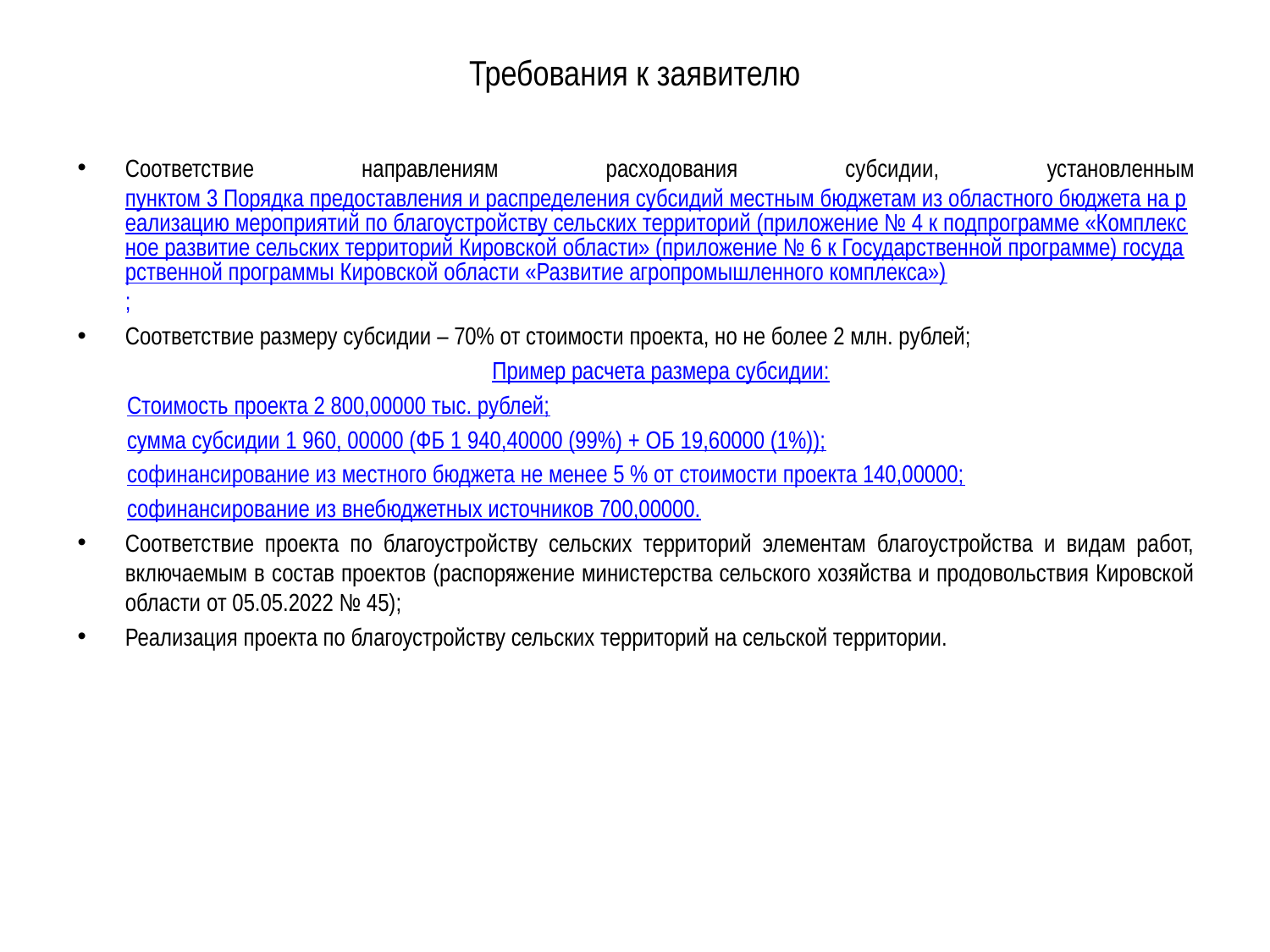

# Требования к заявителю
Соответствие направлениям расходования субсидии, установленным пунктом 3 Порядка предоставления и распределения субсидий местным бюджетам из областного бюджета на реализацию мероприятий по благоустройству сельских территорий (приложение № 4 к подпрограмме «Комплексное развитие сельских территорий Кировской области» (приложение № 6 к Государственной программе) государственной программы Кировской области «Развитие агропромышленного комплекса»);
Соответствие размеру субсидии – 70% от стоимости проекта, но не более 2 млн. рублей;
Пример расчета размера субсидии:
Стоимость проекта 2 800,00000 тыс. рублей;
сумма субсидии 1 960, 00000 (ФБ 1 940,40000 (99%) + ОБ 19,60000 (1%));
софинансирование из местного бюджета не менее 5 % от стоимости проекта 140,00000;
софинансирование из внебюджетных источников 700,00000.
Соответствие проекта по благоустройству сельских территорий элементам благоустройства и видам работ, включаемым в состав проектов (распоряжение министерства сельского хозяйства и продовольствия Кировской области от 05.05.2022 № 45);
Реализация проекта по благоустройству сельских территорий на сельской территории.